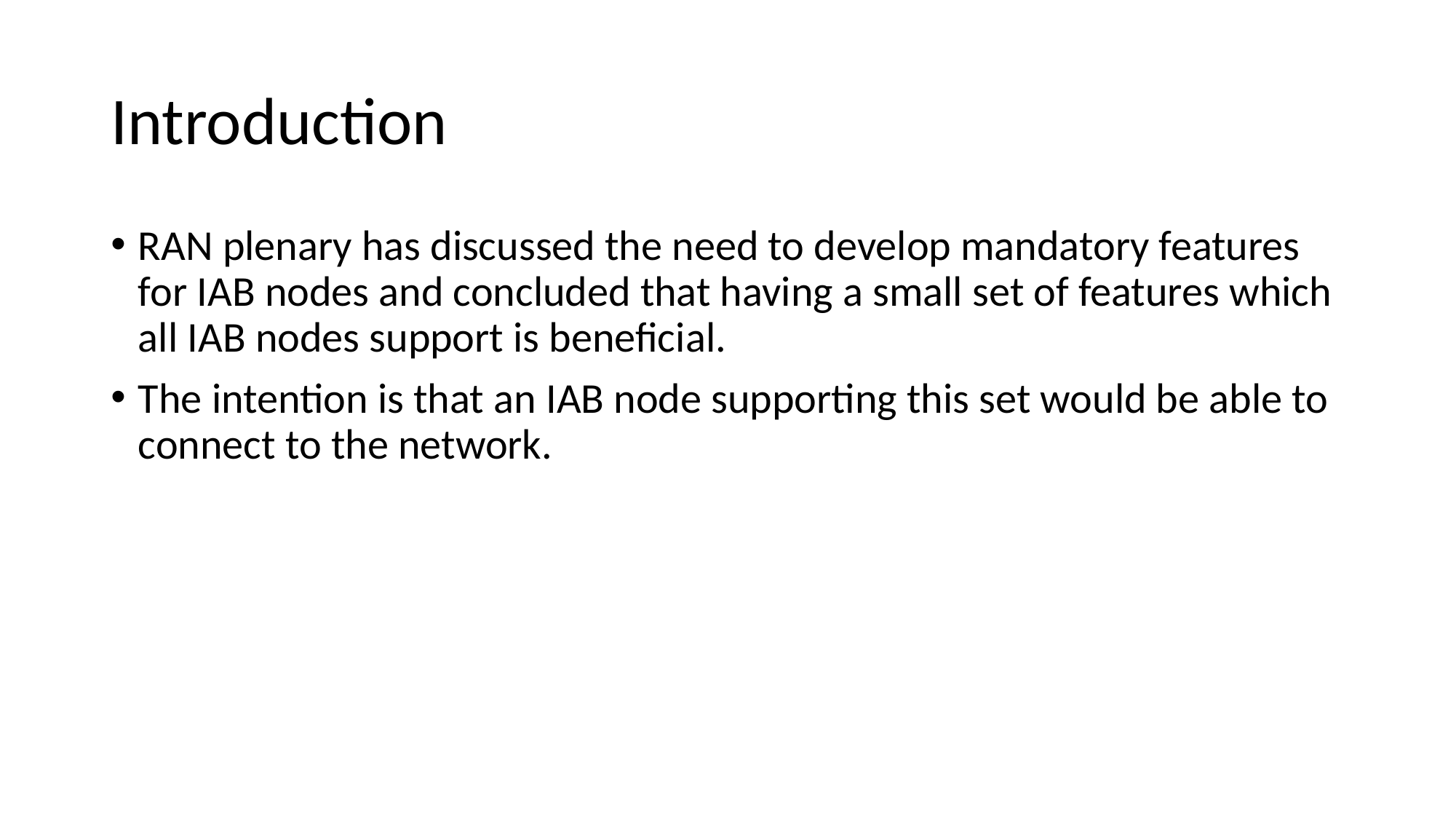

# Introduction
RAN plenary has discussed the need to develop mandatory features for IAB nodes and concluded that having a small set of features which all IAB nodes support is beneficial.
The intention is that an IAB node supporting this set would be able to connect to the network.